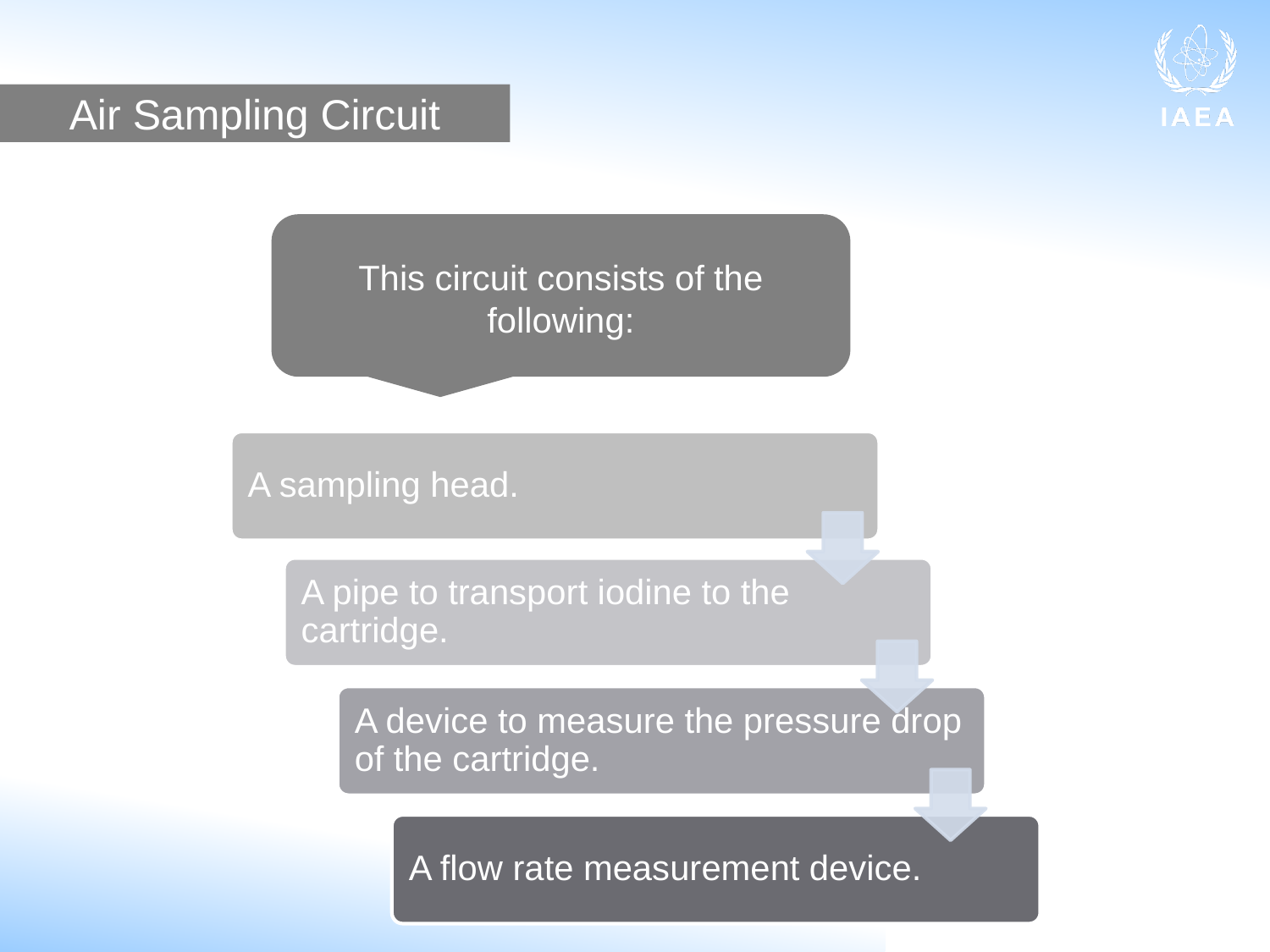

Air Sampling Circuit

This circuit consists of the following:

A sampling head.
A pipe to transport iodine to the cartridge.
A device to measure the pressure drop of the cartridge.
A flow rate measurement device.